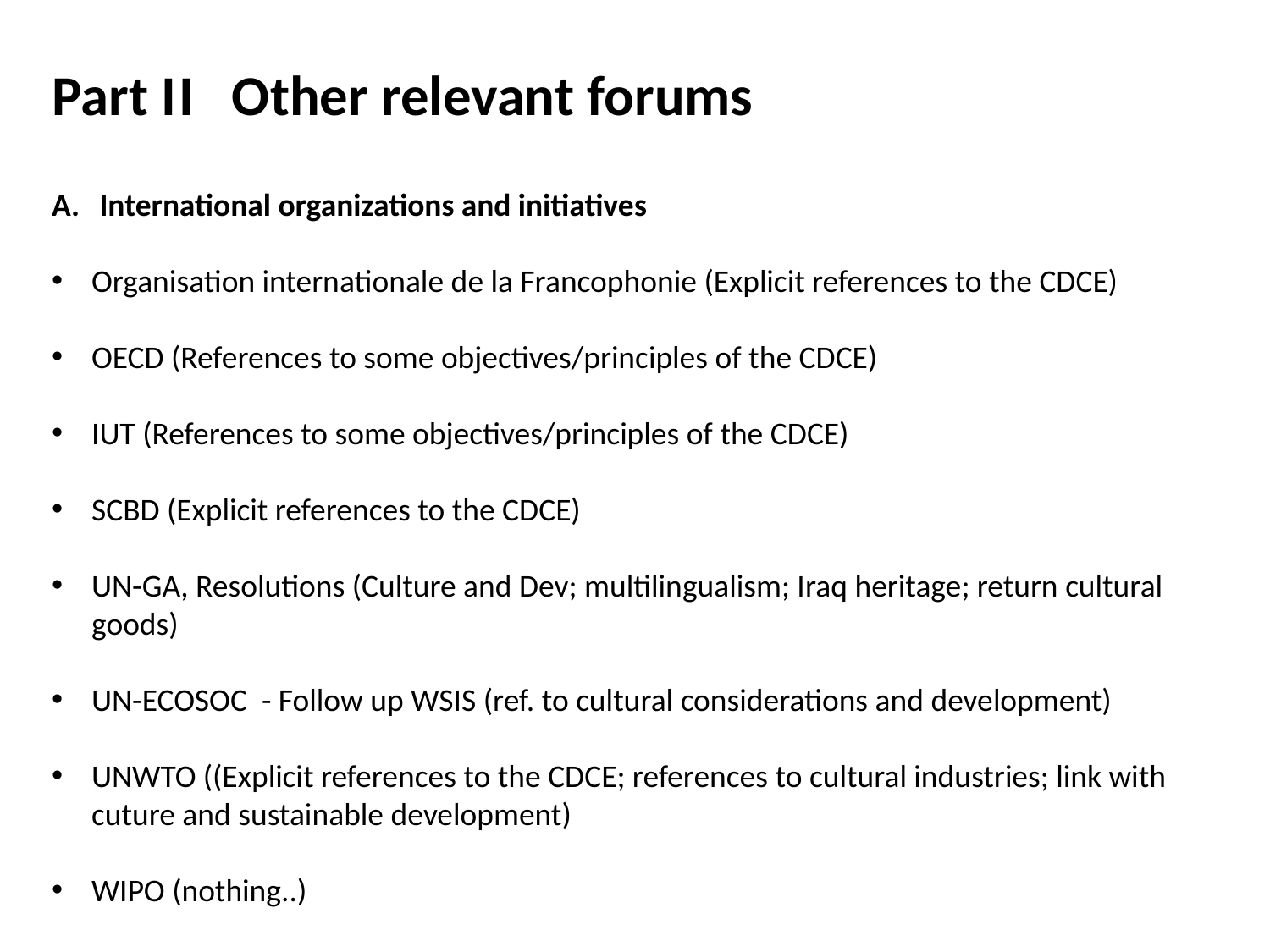

Part I	I   Other relevant forums

International organizations and initiatives

Organisation internationale de la Francophonie (Explicit references to the CDCE)

OECD (References to some objectives/principles of the CDCE)

IUT (References to some objectives/principles of the CDCE)

SCBD (Explicit references to the CDCE)

UN-GA, Resolutions (Culture and Dev; multilingualism; Iraq heritage; return cultural goods)

UN-ECOSOC  - Follow up WSIS (ref. to cultural considerations and development)

UNWTO ((Explicit references to the CDCE; references to cultural industries; link with cuture and sustainable development)

WIPO (nothing..)